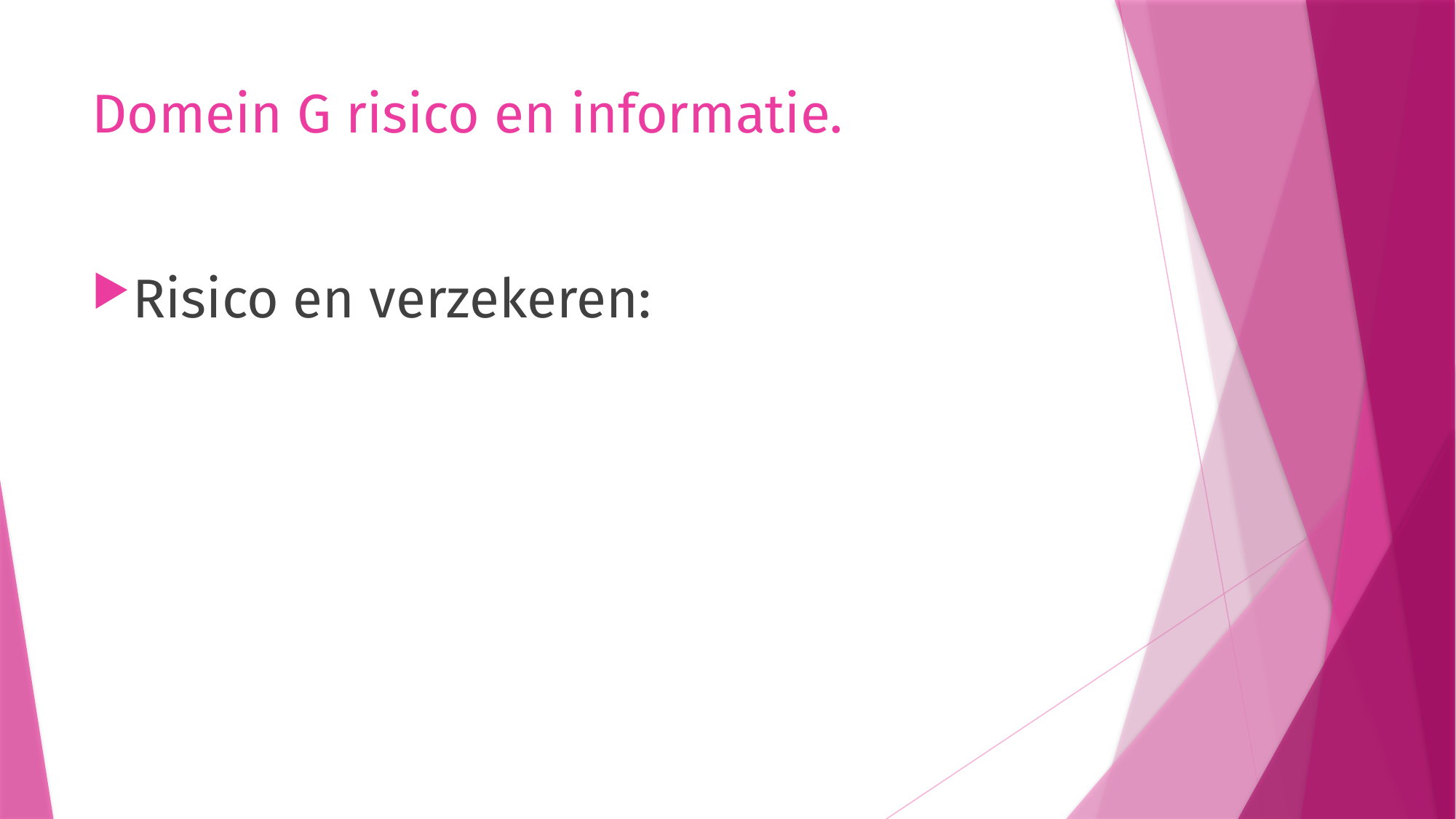

# Domein G risico en informatie.
Risico en verzekeren: